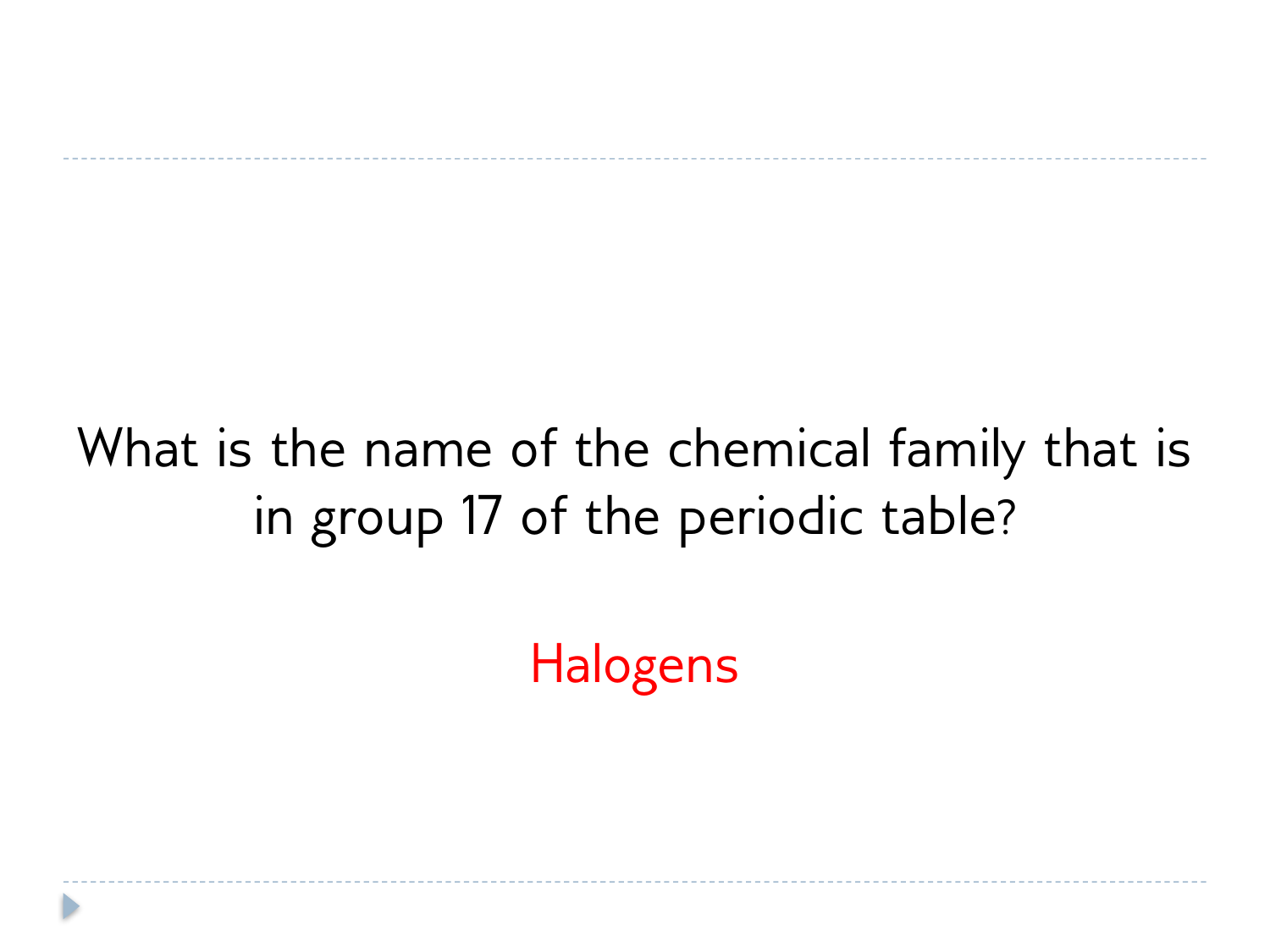

What is the name of the chemical family that is in group 17 of the periodic table?

Halogens